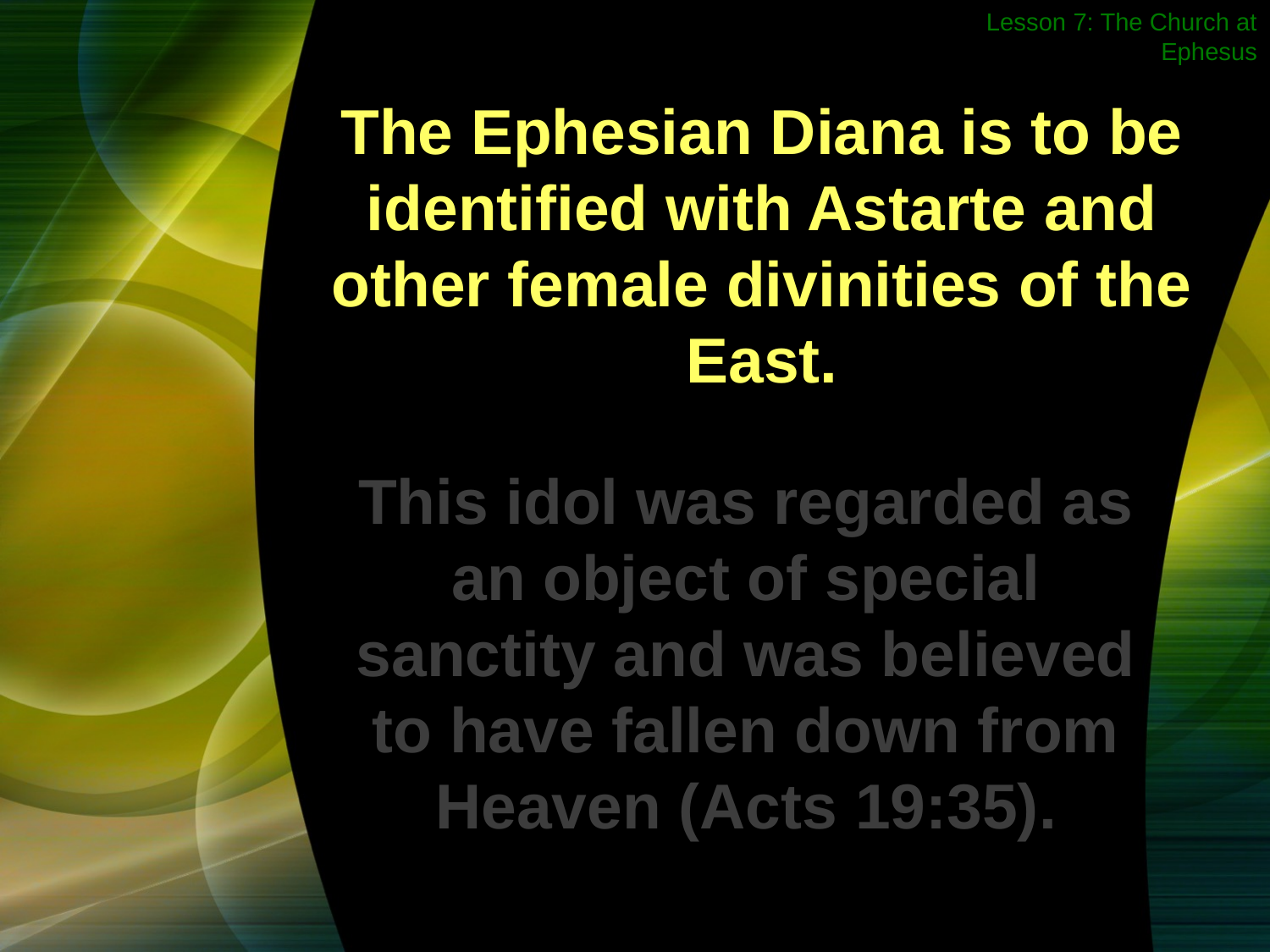

Lesson 7: The Church at Ephesus
The Ephesian Diana is to be identified with Astarte and other female divinities of the East.
This idol was regarded as an object of special sanctity and was believed to have fallen down from Heaven (Acts 19:35).